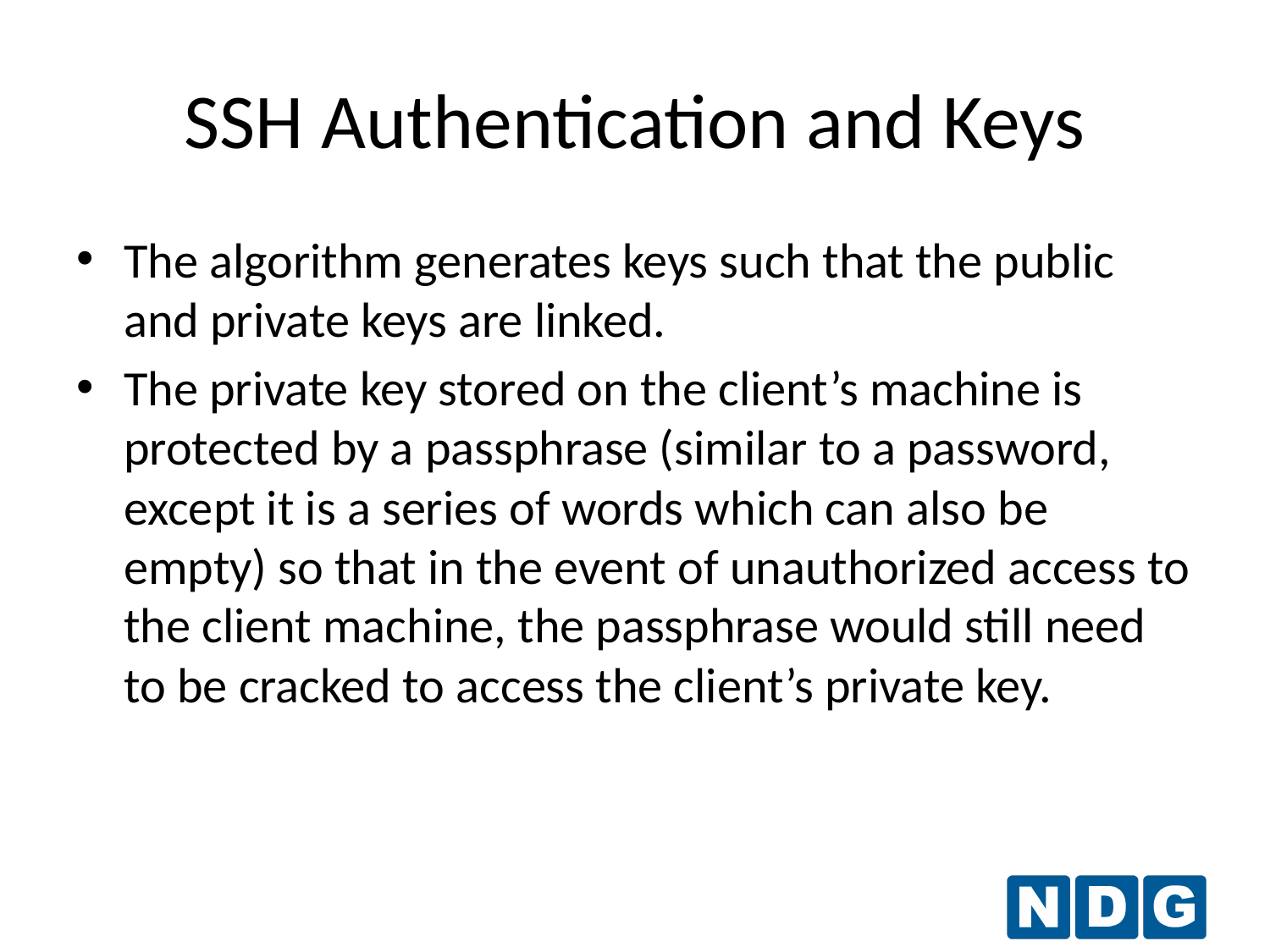

# SSH Authentication and Keys
The algorithm generates keys such that the public and private keys are linked.
The private key stored on the client’s machine is protected by a passphrase (similar to a password, except it is a series of words which can also be empty) so that in the event of unauthorized access to the client machine, the passphrase would still need to be cracked to access the client’s private key.